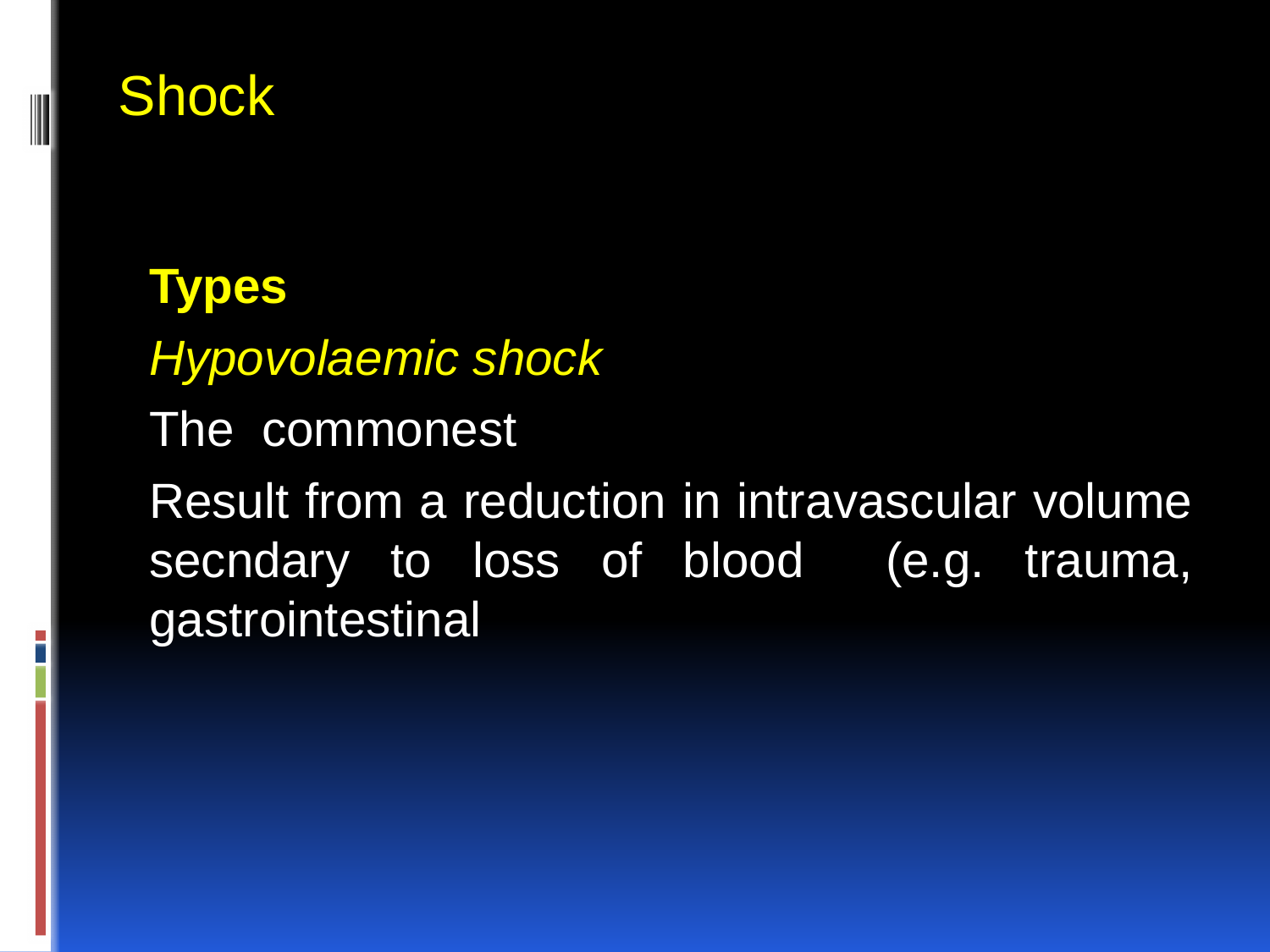

Shock
Types
Hypovolaemic shock
The  commonest
Result from a reduction in intravascular volume secndary to loss of blood  (e.g. trauma, gastrointestinal